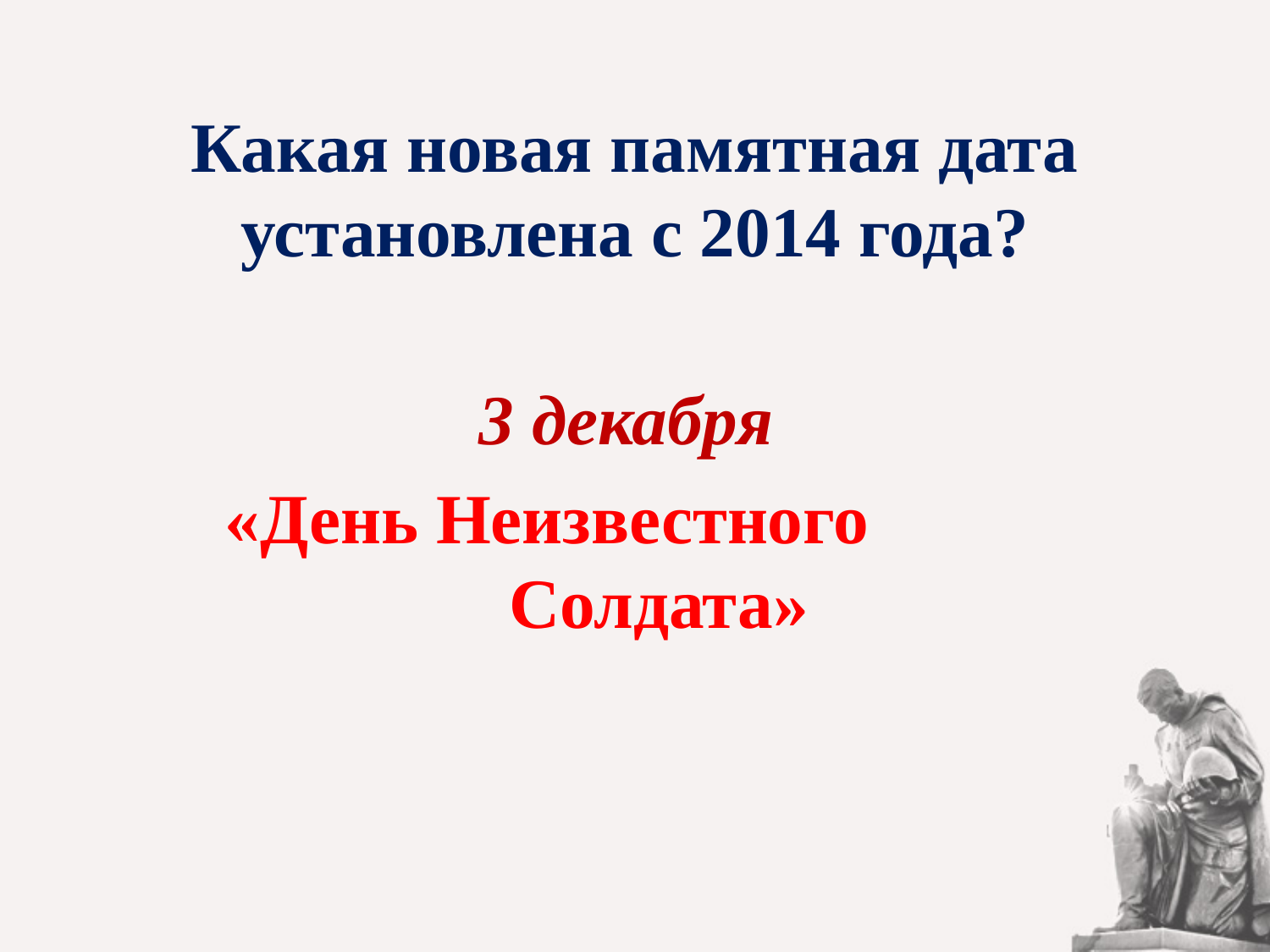

# Какая новая памятная дата установлена с 2014 года?

3 декабря
«День Неизвестного           Солдата»